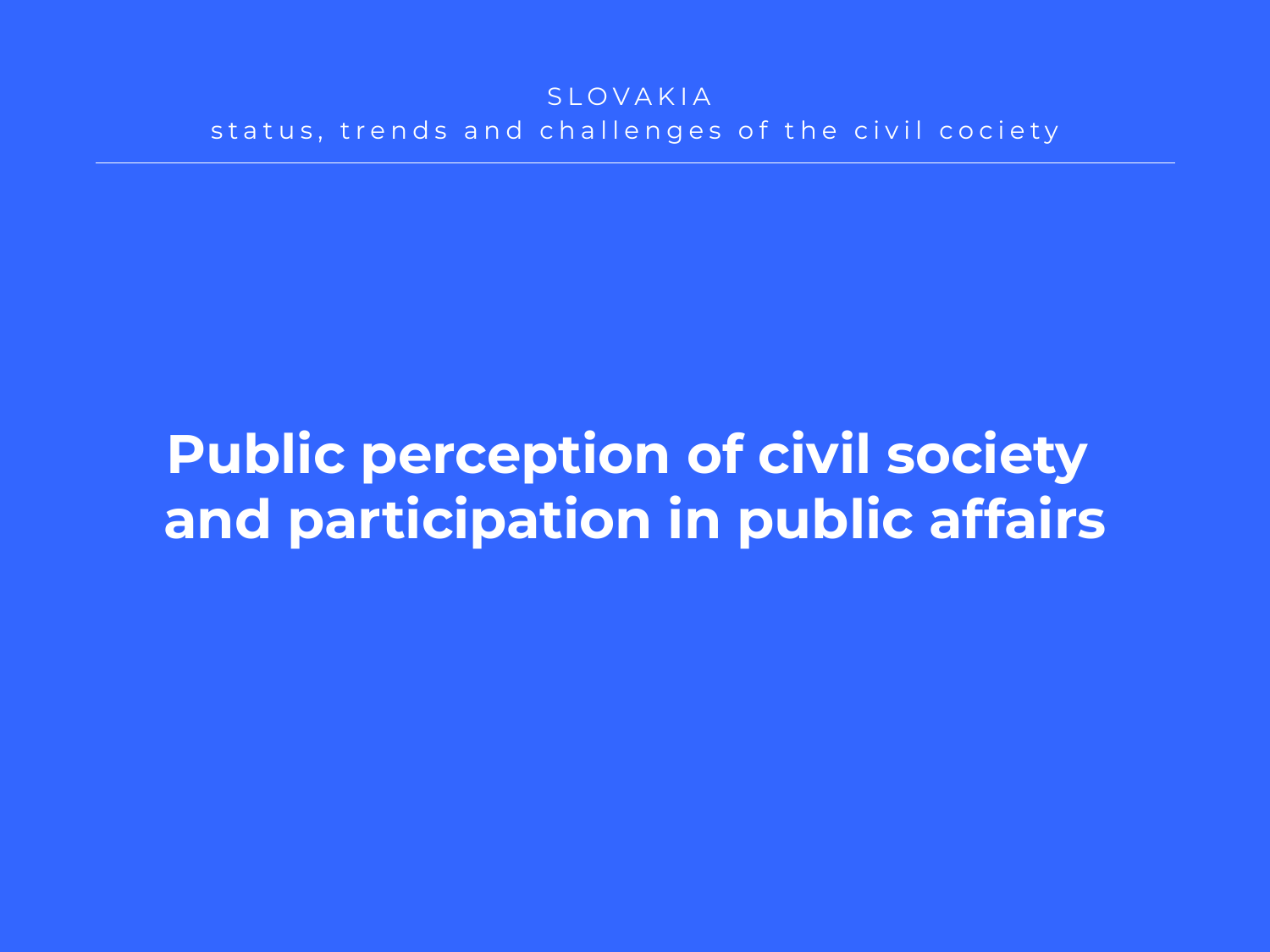

SLOVAKIA
status, trends and challenges of the civil cociety

Public perception of civil society
and participation in public affairs